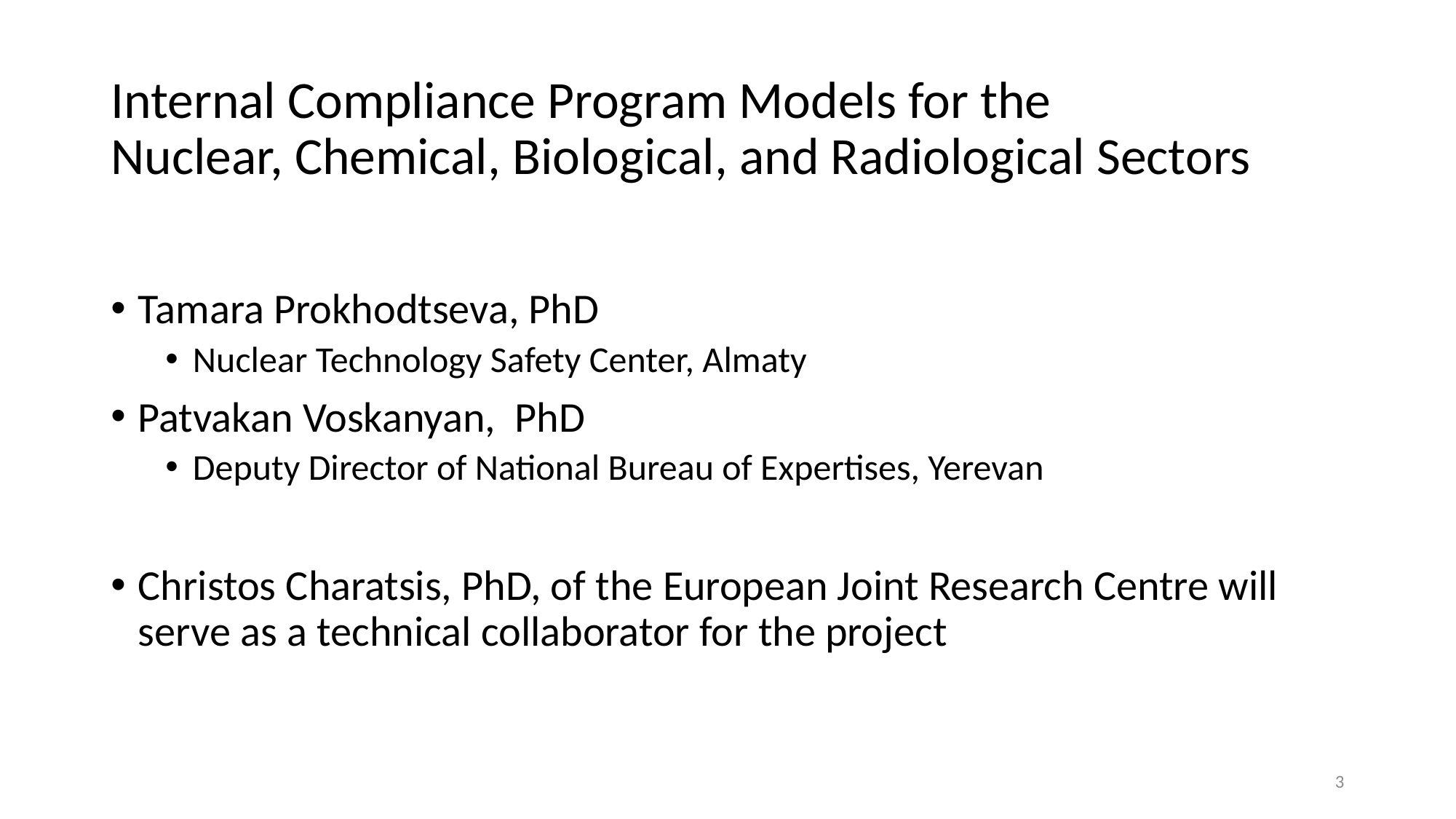

# Internal Compliance Program Models for the Nuclear, Chemical, Biological, and Radiological Sectors
Tamara Prokhodtseva, PhD
Nuclear Technology Safety Center, Almaty
Patvakan Voskanyan,  PhD
Deputy Director of National Bureau of Expertises, Yerevan

Christos Charatsis, PhD, of the European Joint Research Centre will serve as a technical collaborator for the project

3